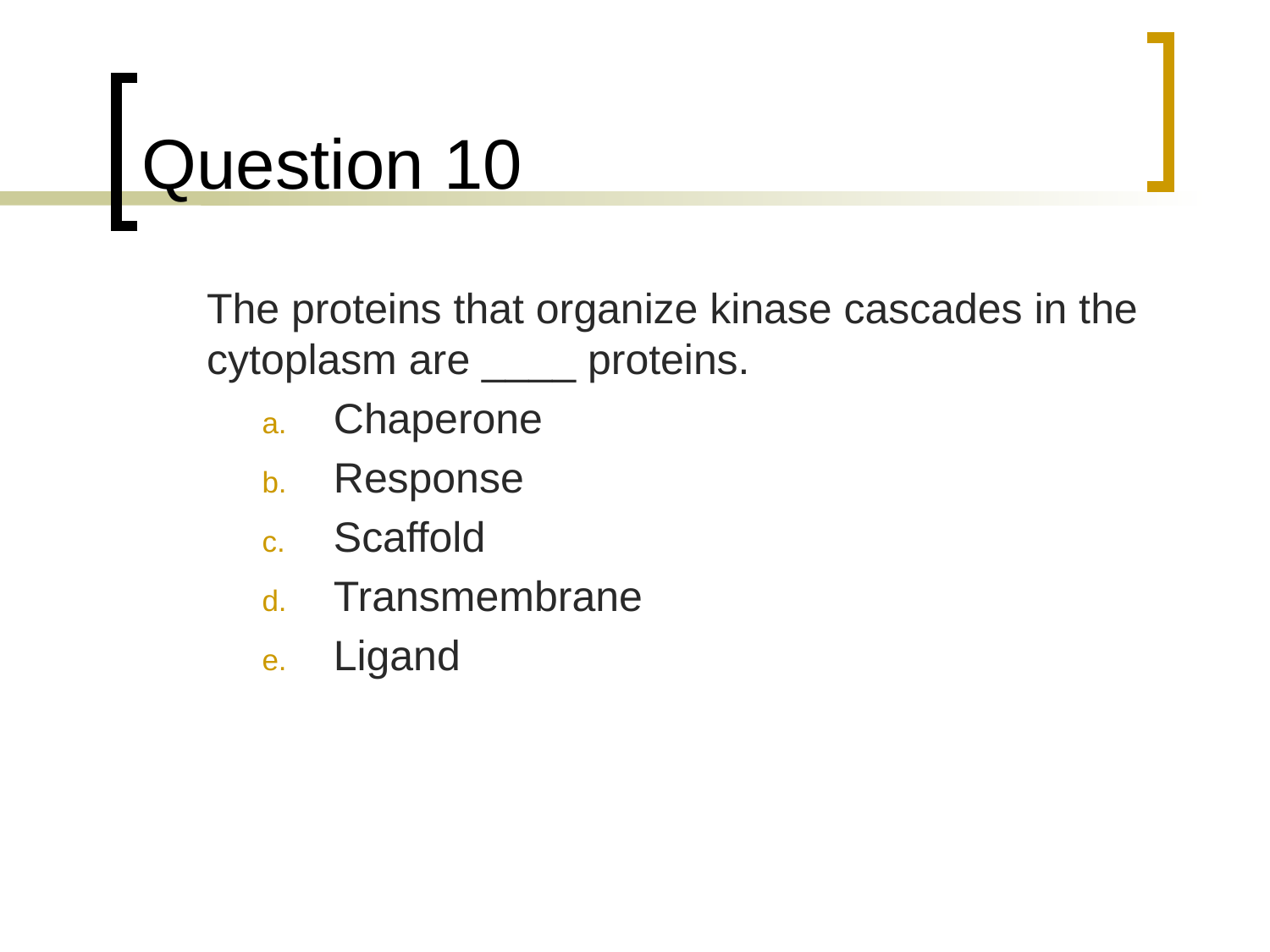

# Question 10
	The proteins that organize kinase cascades in the cytoplasm are ____ proteins.
Chaperone
Response
Scaffold
Transmembrane
Ligand